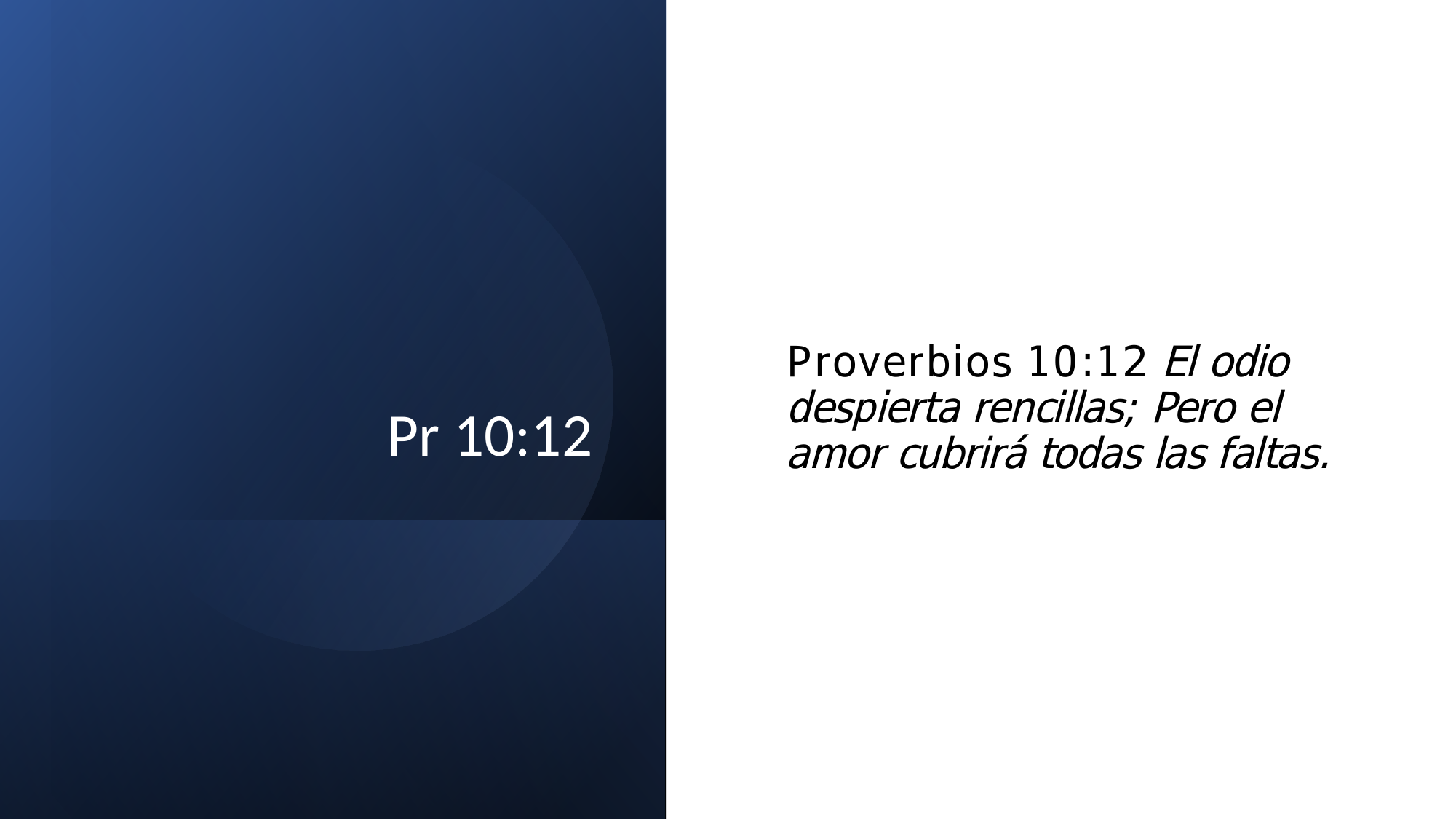

# Pr 10:12

Proverbios 10:12 El odio despierta rencillas; Pero el amor cubrirá todas las faltas.